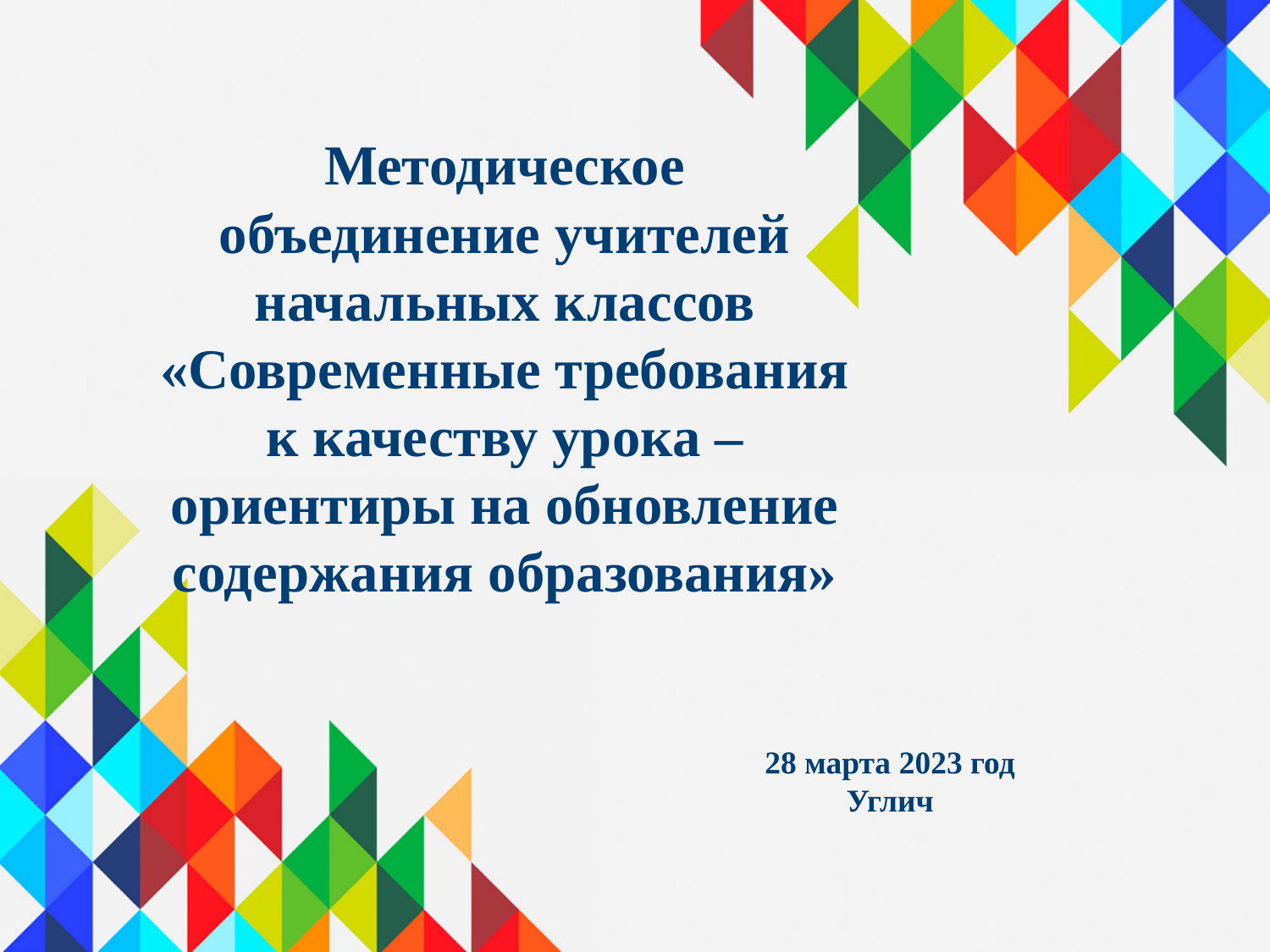

# Методическое объединение учителей начальных классов «Современные требования к качеству урока – ориентиры на обновление содержания образования»
28 марта 2023 год
Углич